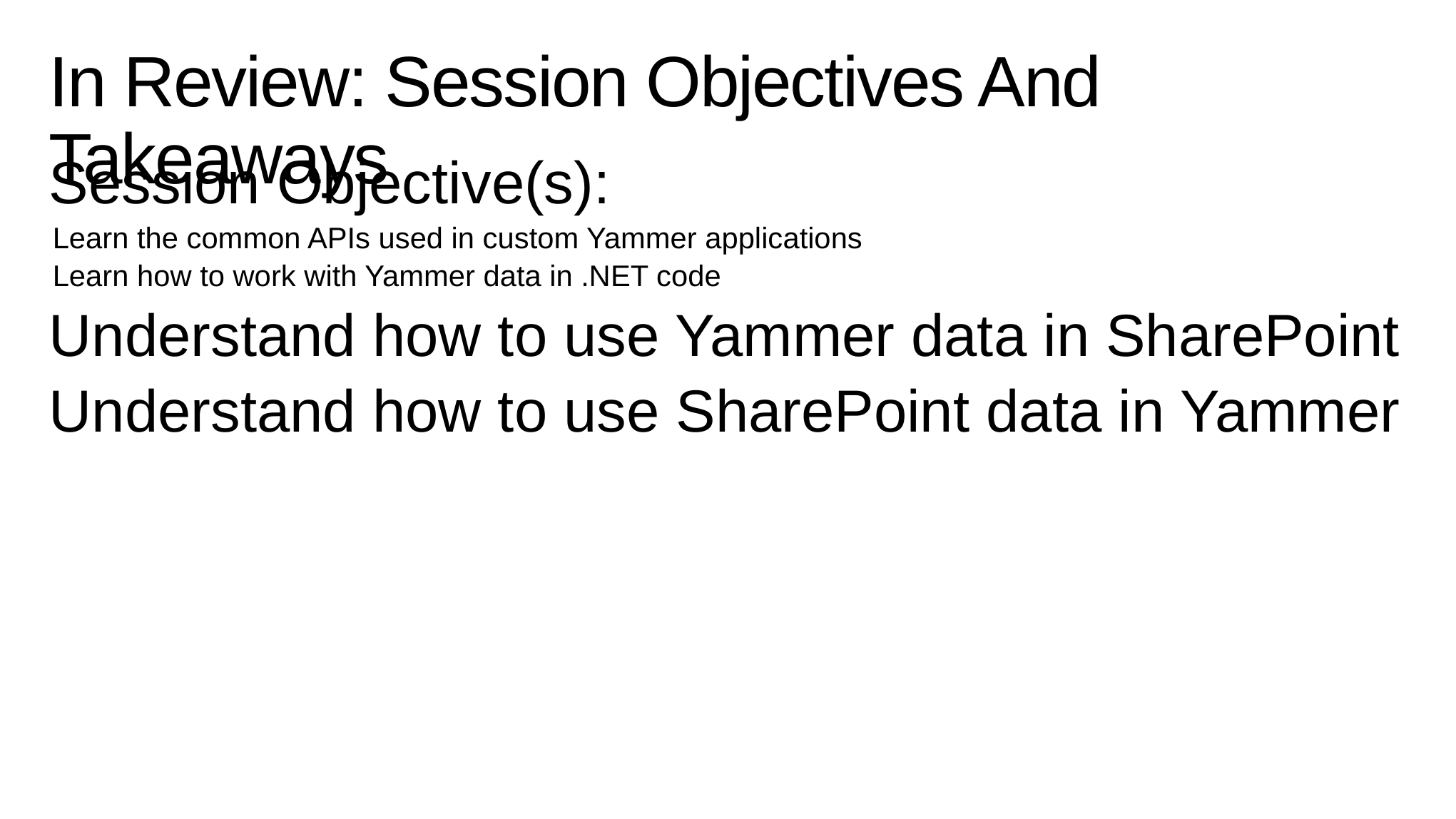

# In Review: Session Objectives And Takeaways
Session Objective(s):
Learn the common APIs used in custom Yammer applications
Learn how to work with Yammer data in .NET code
Understand how to use Yammer data in SharePoint
Understand how to use SharePoint data in Yammer